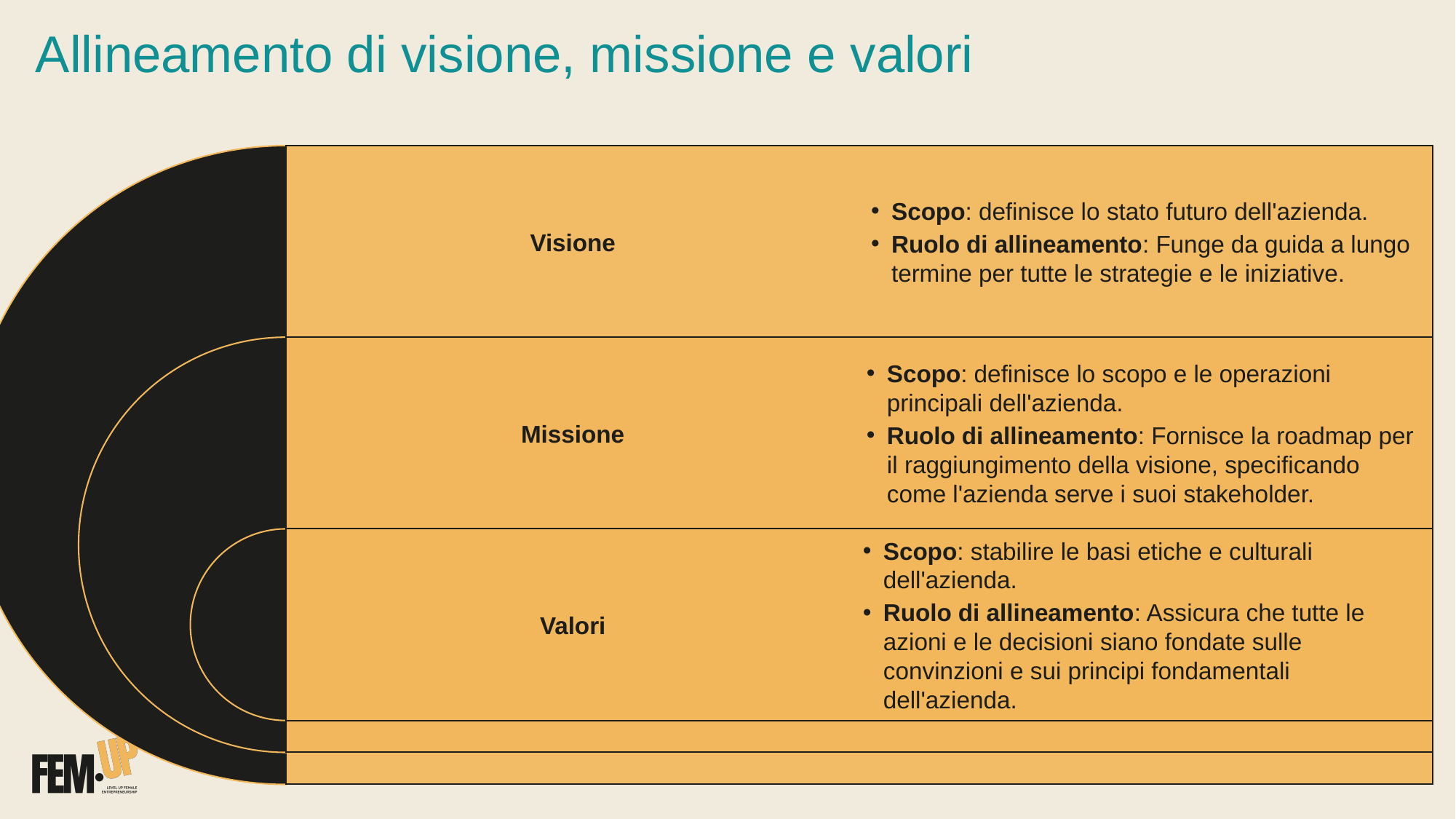

# Allineamento di visione, missione e valori
Visione
Missione
Valori
Scopo: definisce lo stato futuro dell'azienda.
Ruolo di allineamento: Funge da guida a lungo termine per tutte le strategie e le iniziative.
Scopo: definisce lo scopo e le operazioni principali dell'azienda.
Ruolo di allineamento: Fornisce la roadmap per il raggiungimento della visione, specificando come l'azienda serve i suoi stakeholder.
Scopo: stabilire le basi etiche e culturali dell'azienda.
Ruolo di allineamento: Assicura che tutte le azioni e le decisioni siano fondate sulle convinzioni e sui principi fondamentali dell'azienda.